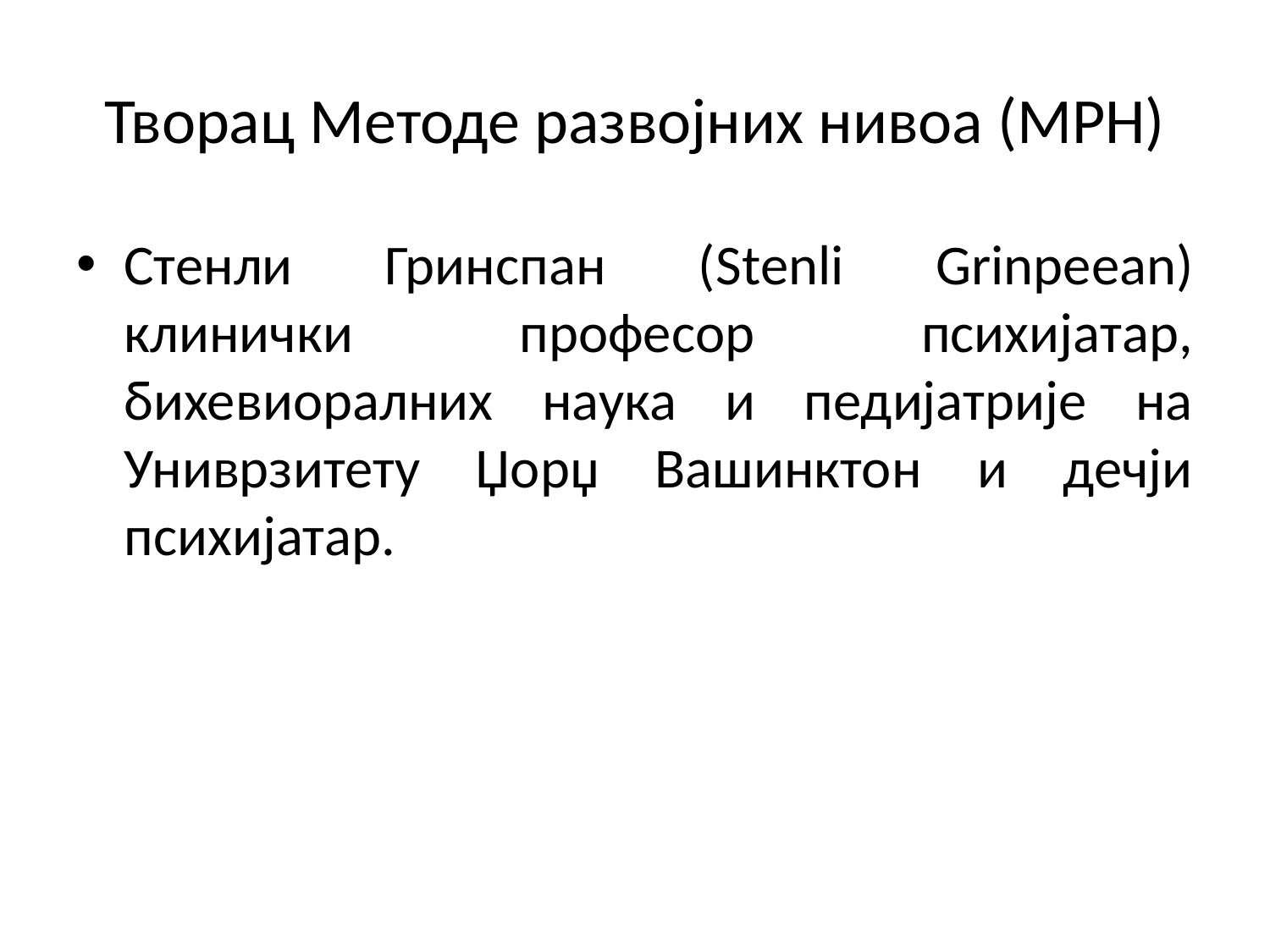

# Творац Методе развојних нивоа (МРН)
Стенли Гринспан (Stenli Grinpeеan) клинички професор психијатар, бихевиоралних наука и педијатрије на Униврзитету Џорџ Вашинктон и дечји психијатар.